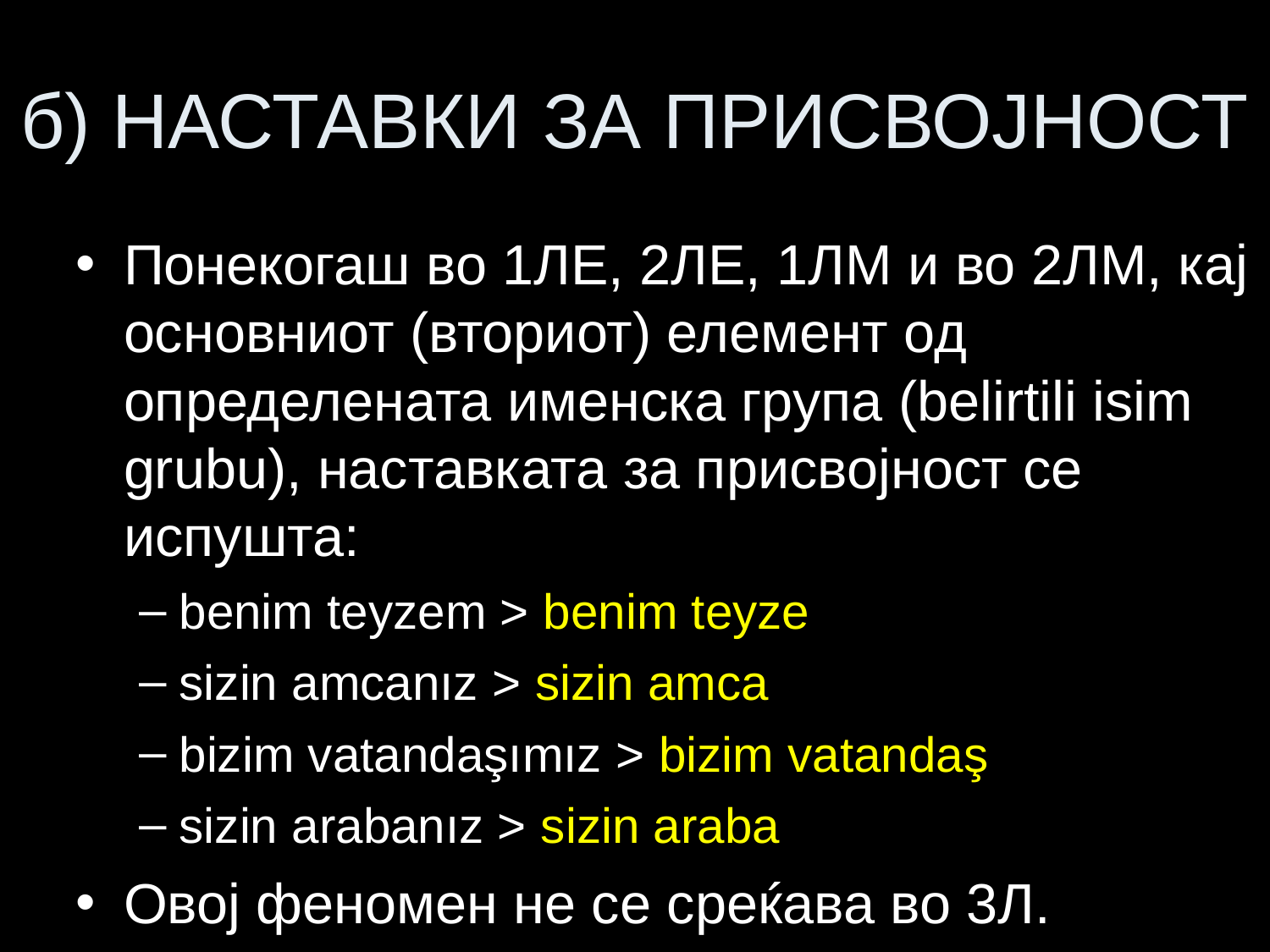

# б) НАСТАВКИ ЗА ПРИСВОЈНОСТ
Понекогаш во 1ЛЕ, 2ЛЕ, 1ЛМ и во 2ЛМ, кај основниот (вториот) елемент од определената именска група (belirtili isim grubu), наставката за присвојност се испушта:
benim teyzem > benim teyze
sizin amcanız > sizin amca
bizim vatandaşımız > bizim vatandaş
sizin arabanız > sizin araba
Овој феномен не се среќава во 3Л.